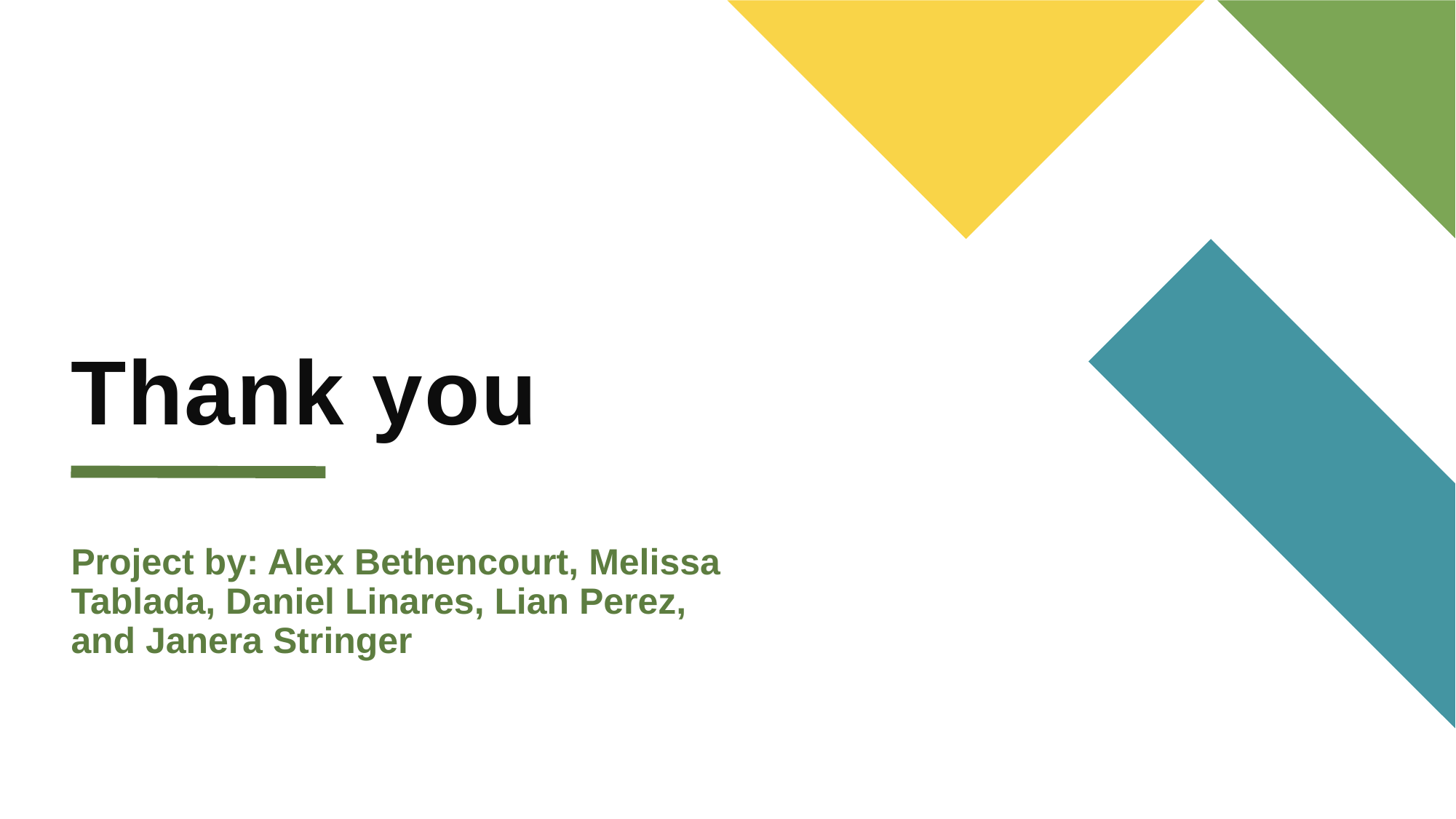

# Thank you
Project by: Alex Bethencourt, Melissa Tablada, Daniel Linares, Lian Perez, and Janera Stringer